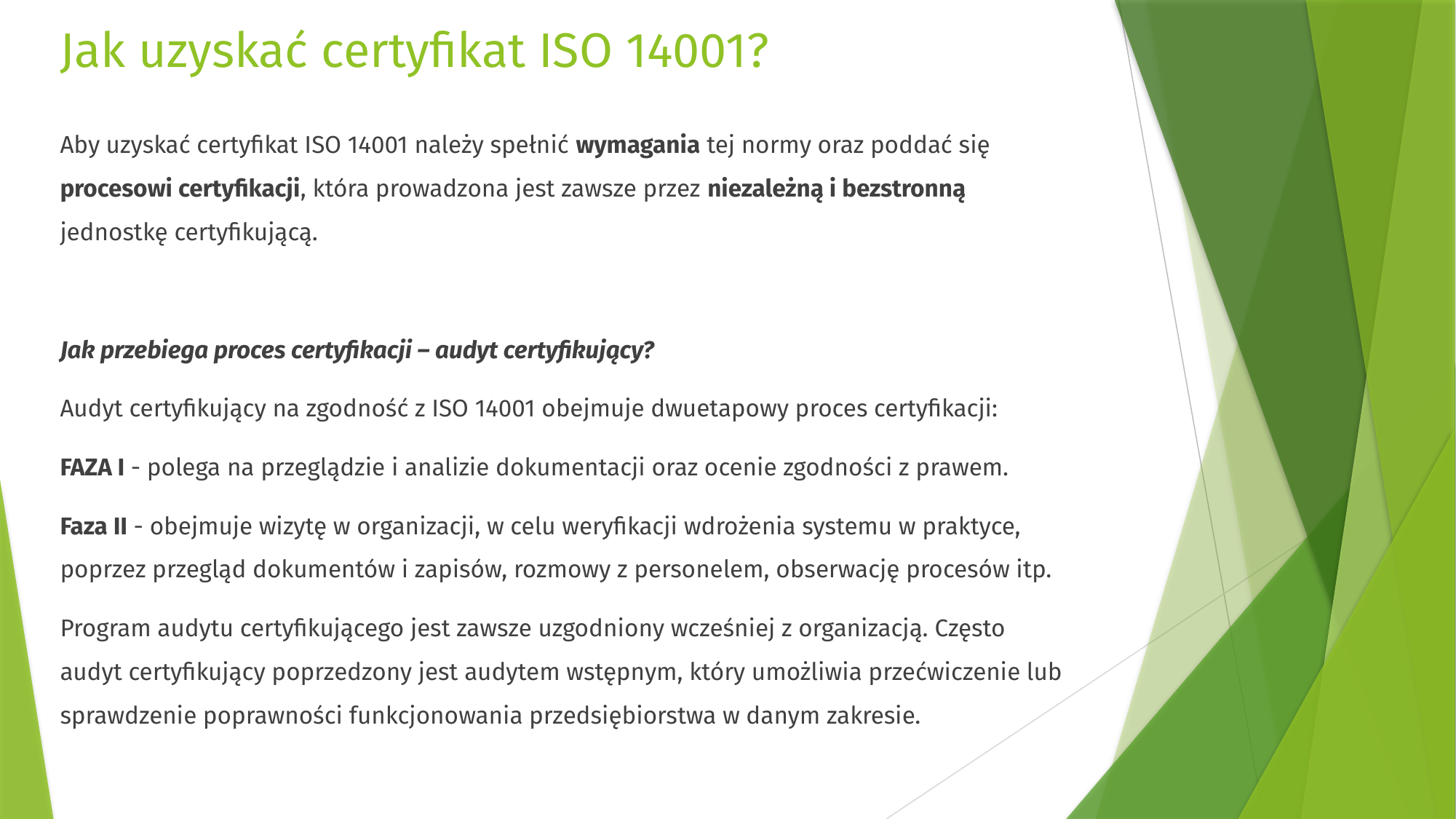

# Jak uzyskać certyfikat ISO 14001?
Aby uzyskać certyfikat ISO 14001 należy spełnić wymagania tej normy oraz poddać się procesowi certyfikacji, która prowadzona jest zawsze przez niezależną i bezstronną jednostkę certyfikującą.

Jak przebiega proces certyfikacji – audyt certyfikujący?
Audyt certyfikujący na zgodność z ISO 14001 obejmuje dwuetapowy proces certyfikacji:
FAZA I - polega na przeglądzie i analizie dokumentacji oraz ocenie zgodności z prawem.
Faza II - obejmuje wizytę w organizacji, w celu weryfikacji wdrożenia systemu w praktyce, poprzez przegląd dokumentów i zapisów, rozmowy z personelem, obserwację procesów itp.
Program audytu certyfikującego jest zawsze uzgodniony wcześniej z organizacją. Często audyt certyfikujący poprzedzony jest audytem wstępnym, który umożliwia przećwiczenie lub sprawdzenie poprawności funkcjonowania przedsiębiorstwa w danym zakresie.